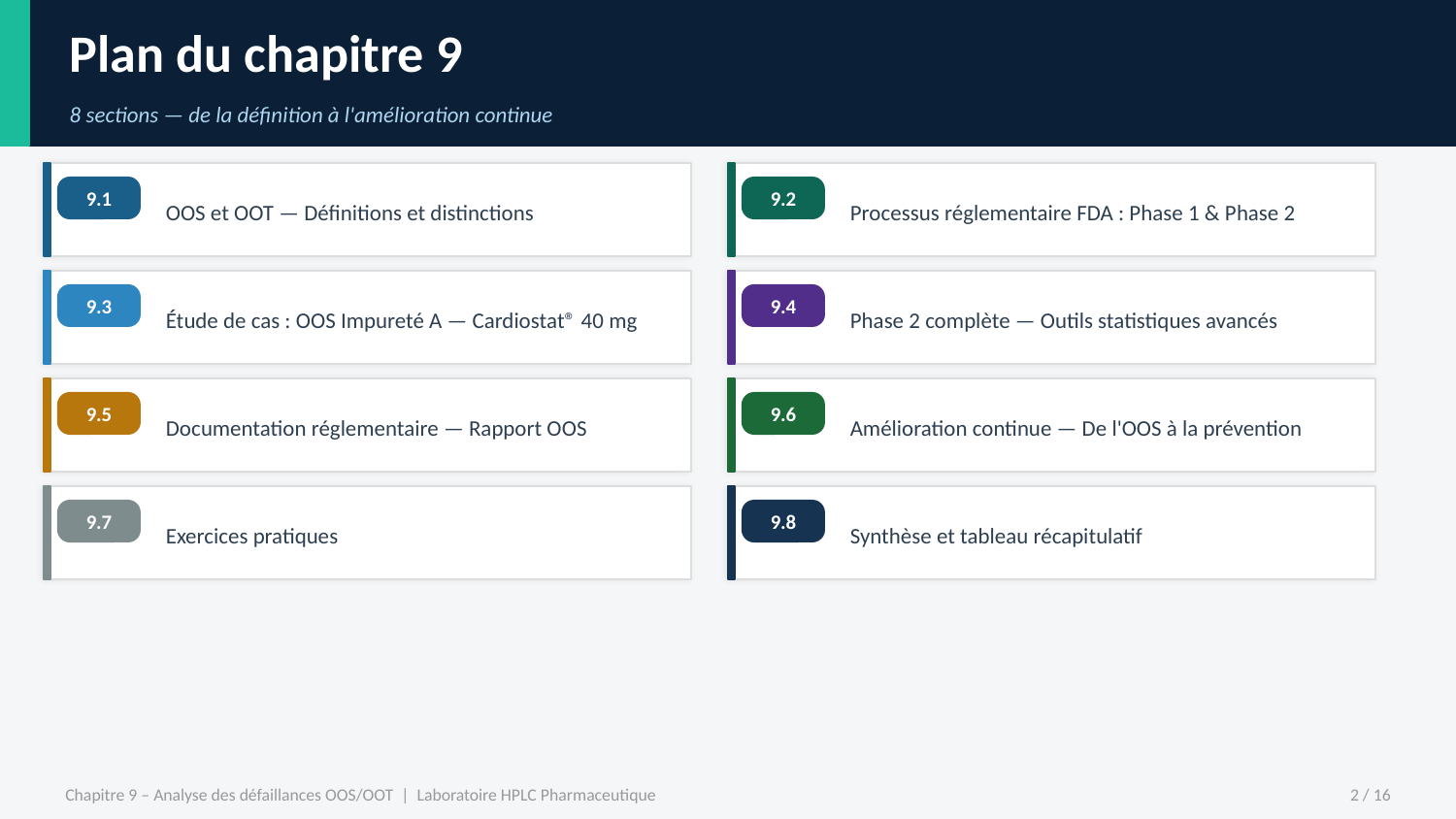

Plan du chapitre 9
8 sections — de la définition à l'amélioration continue

9.1
OOS et OOT — Définitions et distinctions

9.2
Processus réglementaire FDA : Phase 1 & Phase 2

9.3
Étude de cas : OOS Impureté A — Cardiostat® 40 mg

9.4
Phase 2 complète — Outils statistiques avancés

9.5
Documentation réglementaire — Rapport OOS

9.6
Amélioration continue — De l'OOS à la prévention

9.7
Exercices pratiques

9.8
Synthèse et tableau récapitulatif
Chapitre 9 – Analyse des défaillances OOS/OOT  |  Laboratoire HPLC Pharmaceutique
2 / 16